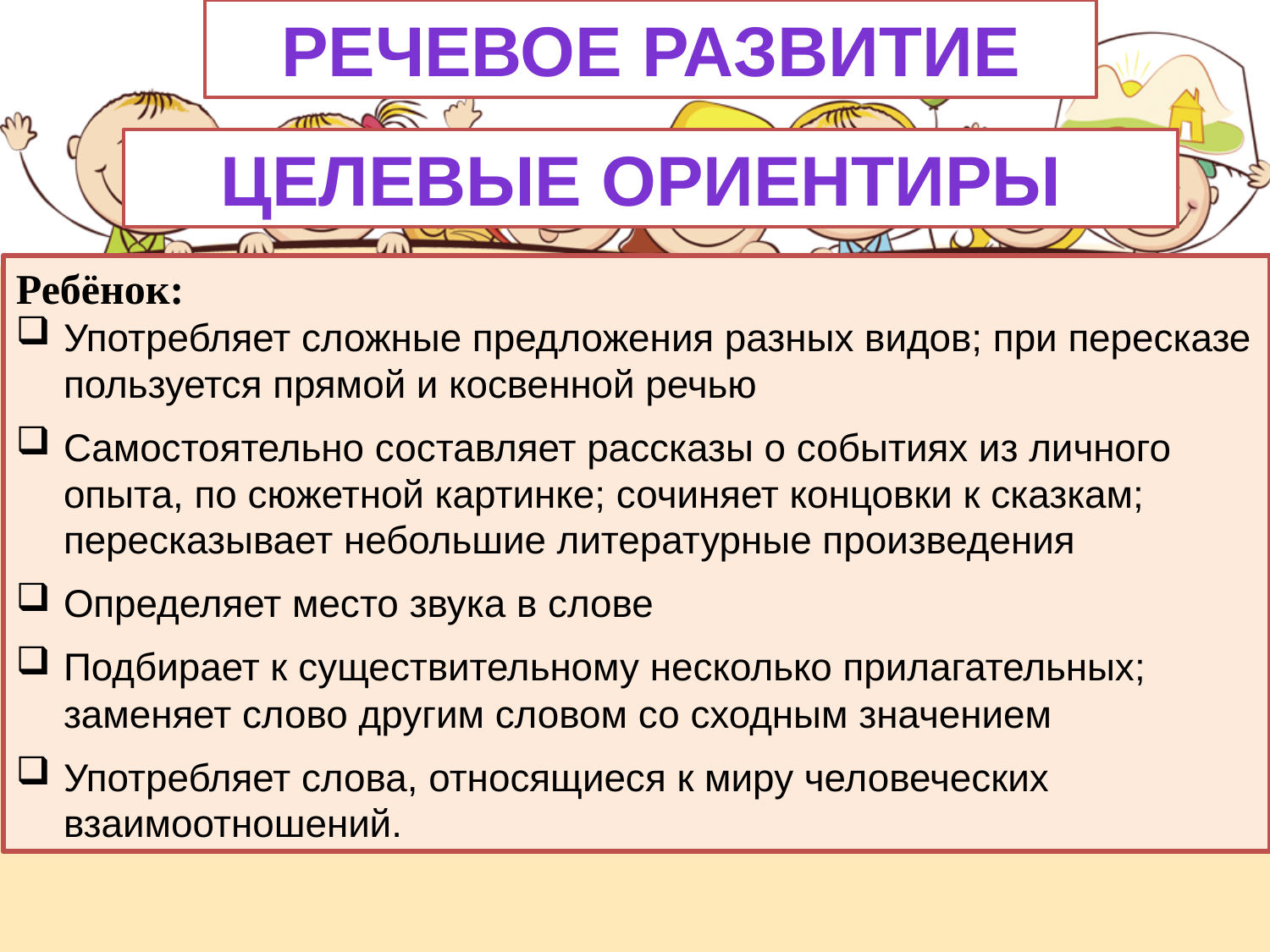

Речевое развитие
Целевые ориентиры
Ребёнок:
Употребляет сложные предложения разных видов; при пересказе пользуется прямой и косвенной речью

Самостоятельно составляет рассказы о событиях из личного опыта, по сюжетной картинке; сочиняет концовки к сказкам; пересказывает небольшие литературные произведения

Определяет место звука в слове

Подбирает к существительному несколько прилагательных; заменяет слово другим словом со сходным значением

Употребляет слова, относящиеся к миру человеческих взаимоотношений.